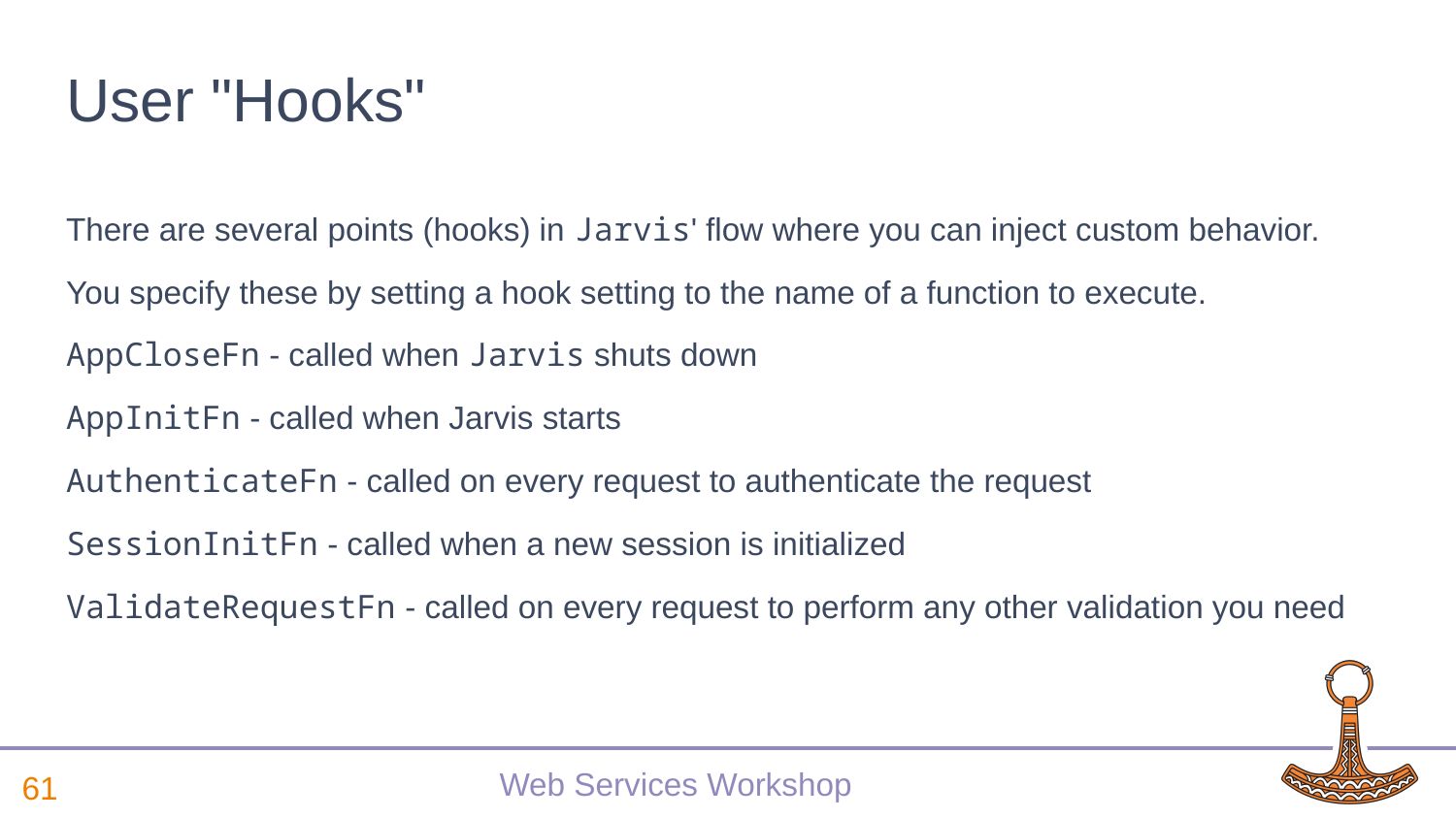

# User "Hooks"
There are several points (hooks) in Jarvis' flow where you can inject custom behavior.
You specify these by setting a hook setting to the name of a function to execute.
AppCloseFn - called when Jarvis shuts down
AppInitFn - called when Jarvis starts
AuthenticateFn - called on every request to authenticate the request
SessionInitFn - called when a new session is initialized
ValidateRequestFn - called on every request to perform any other validation you need